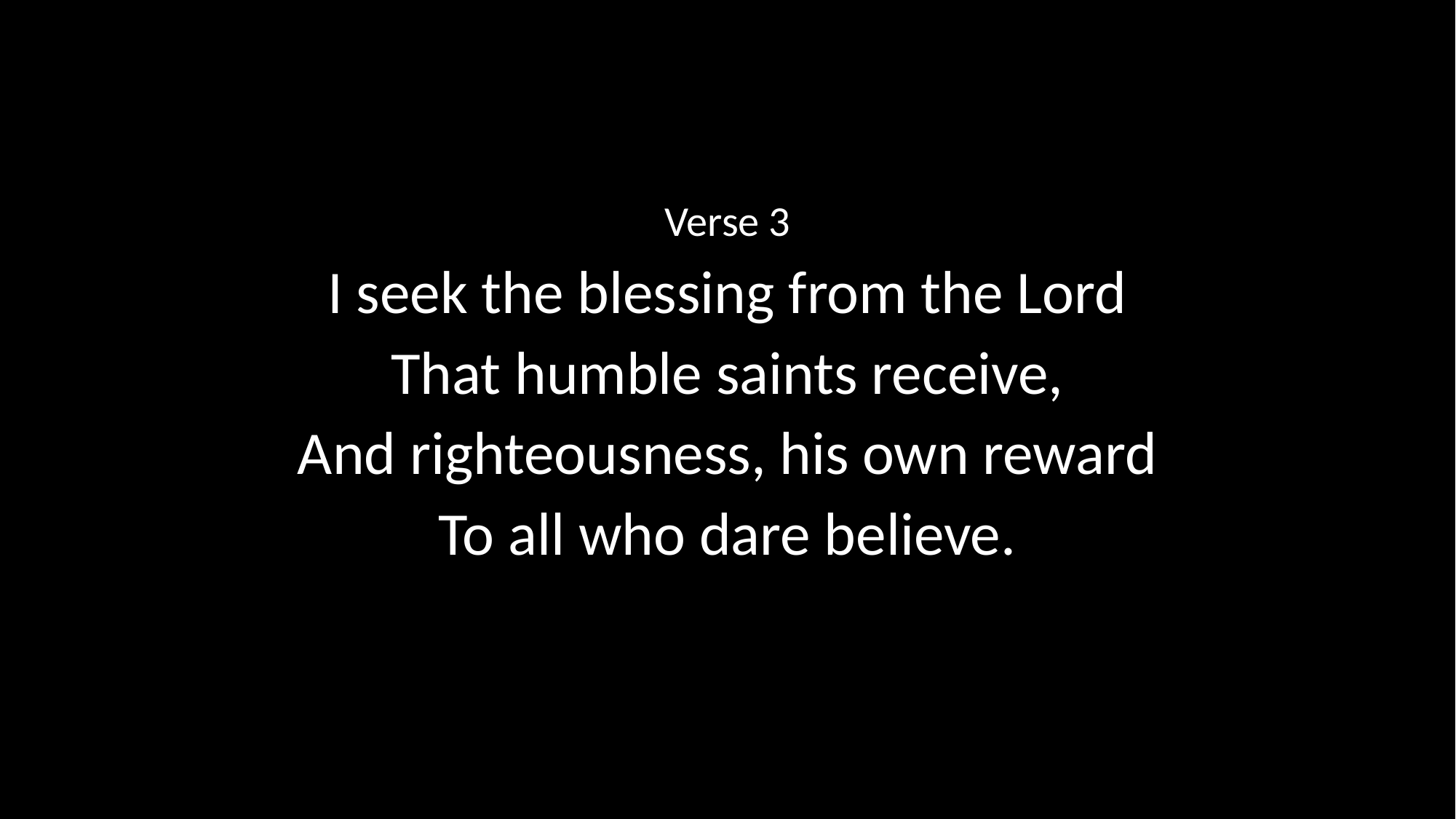

Verse 3
I seek the blessing from the Lord
That humble saints receive,
And righteousness, his own reward
To all who dare believe.